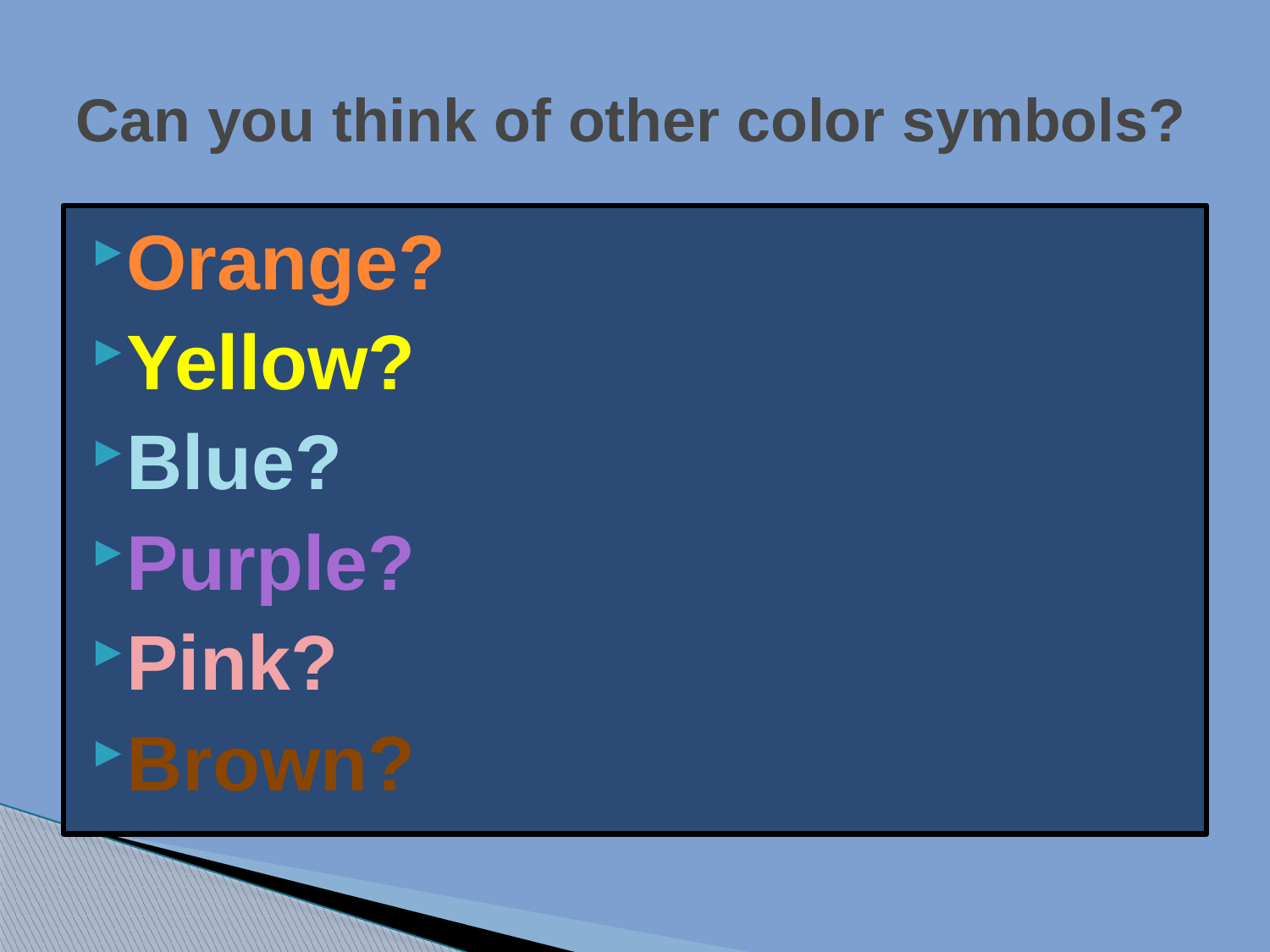

# Can you think of other color symbols?
Orange?
Yellow?
Blue?
Purple?
Pink?
Brown?